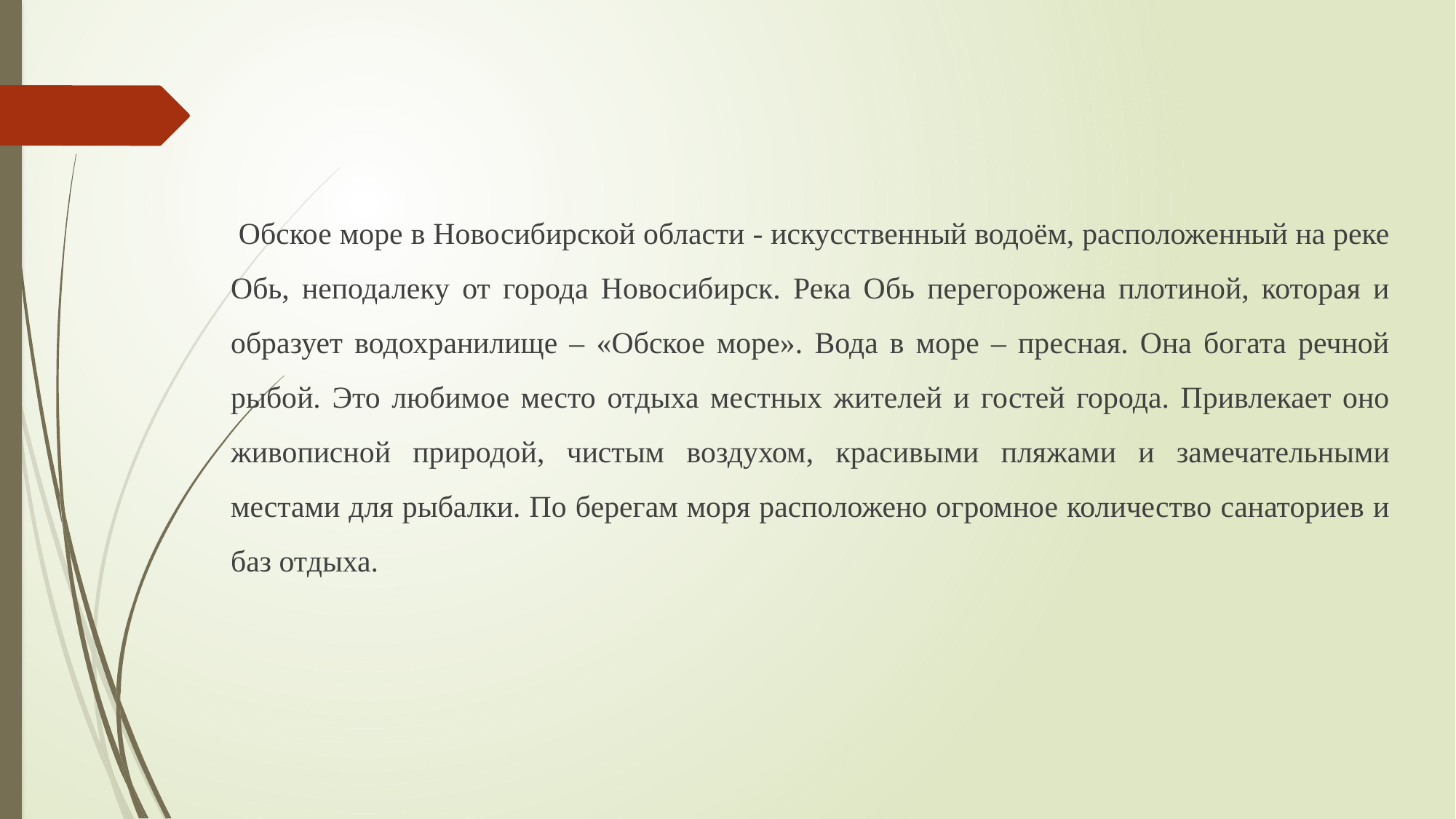

Обское море в Новосибирской области - искусственный водоём, расположенный на реке Обь, неподалеку от города Новосибирск. Река Обь перегорожена плотиной, которая и образует водохранилище – «Обское море». Вода в море – пресная. Она богата речной рыбой. Это любимое место отдыха местных жителей и гостей города. Привлекает оно живописной природой, чистым воздухом, красивыми пляжами и замечательными местами для рыбалки. По берегам моря расположено огромное количество санаториев и баз отдыха.